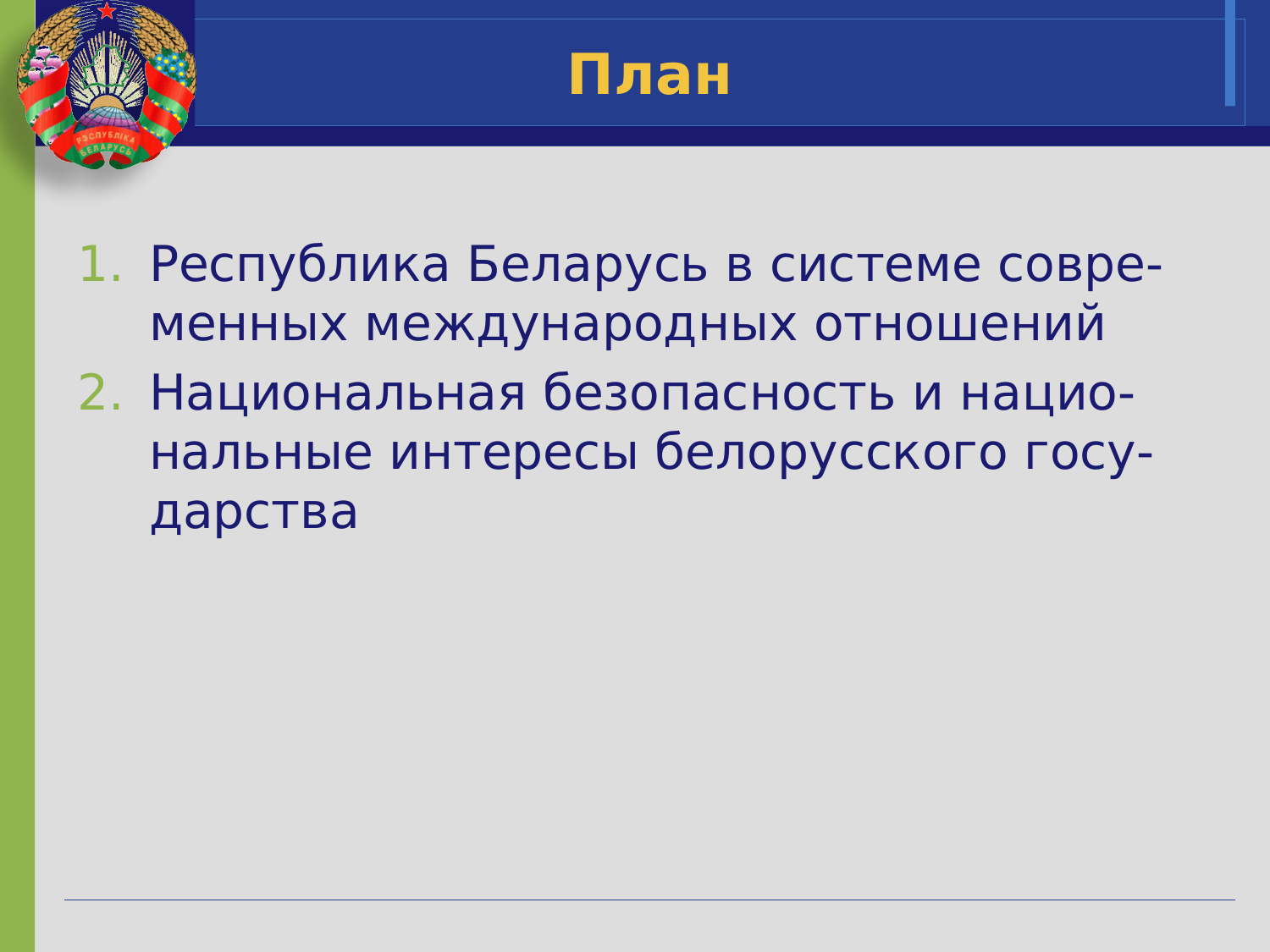

# План
Республика Беларусь в системе совре-менных международных отношений
Национальная безопасность и нацио-нальные интересы белорусского госу-дарства